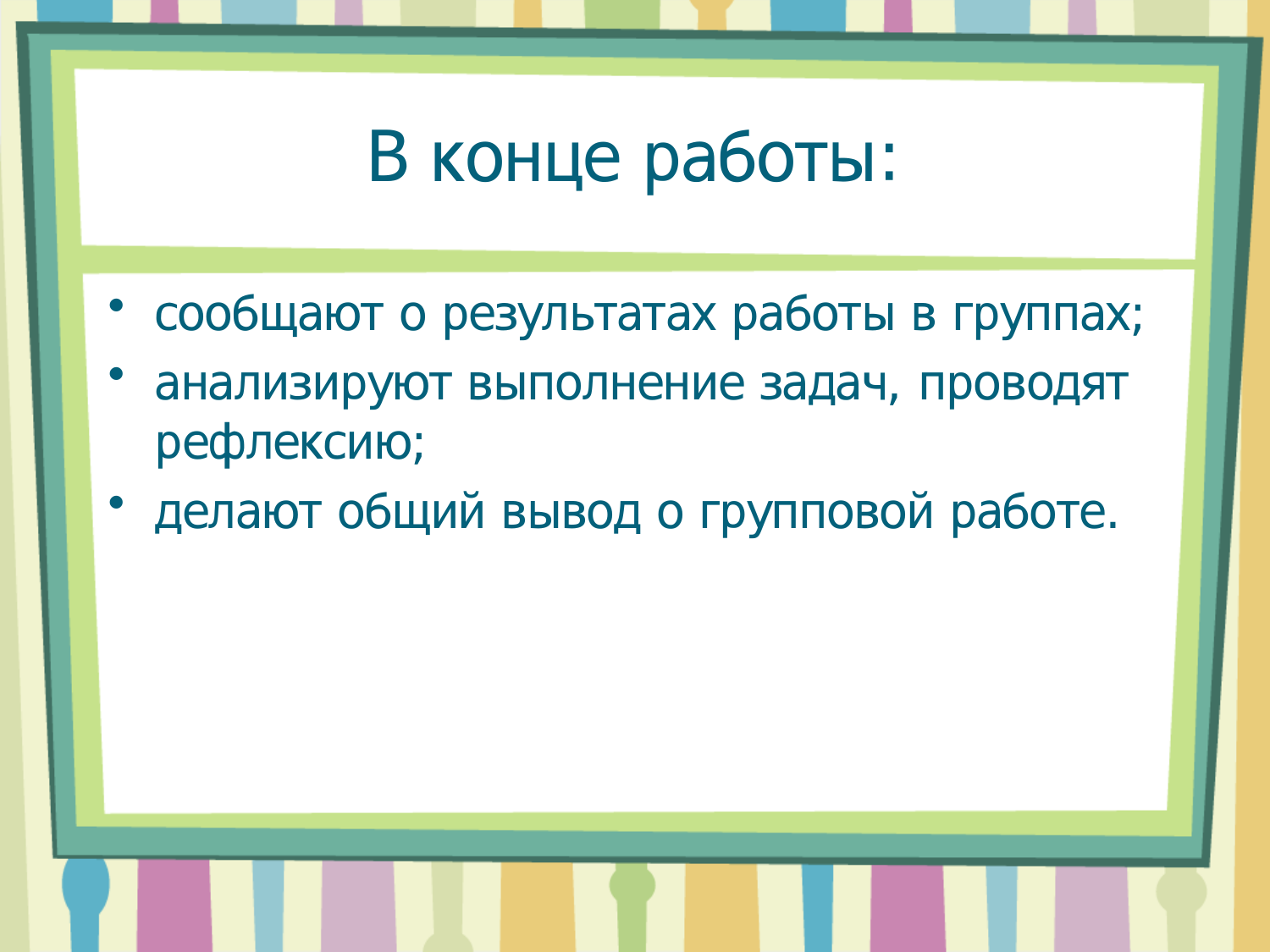

# В конце работы:
сообщают о результатах работы в группах;
анализируют выполнение задач, проводят рефлексию;
делают общий вывод о групповой работе.